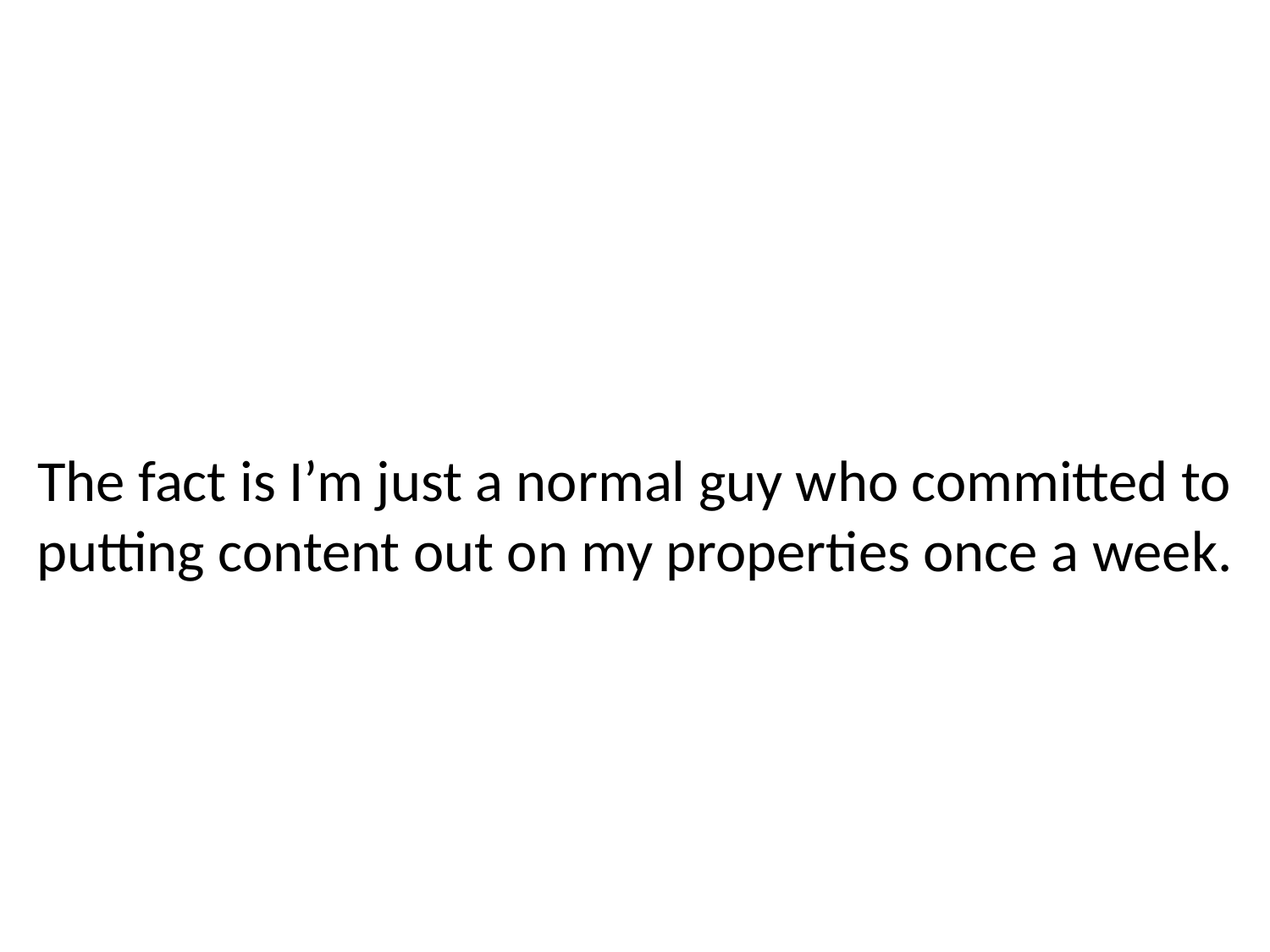

# The fact is I’m just a normal guy who committed to putting content out on my properties once a week.